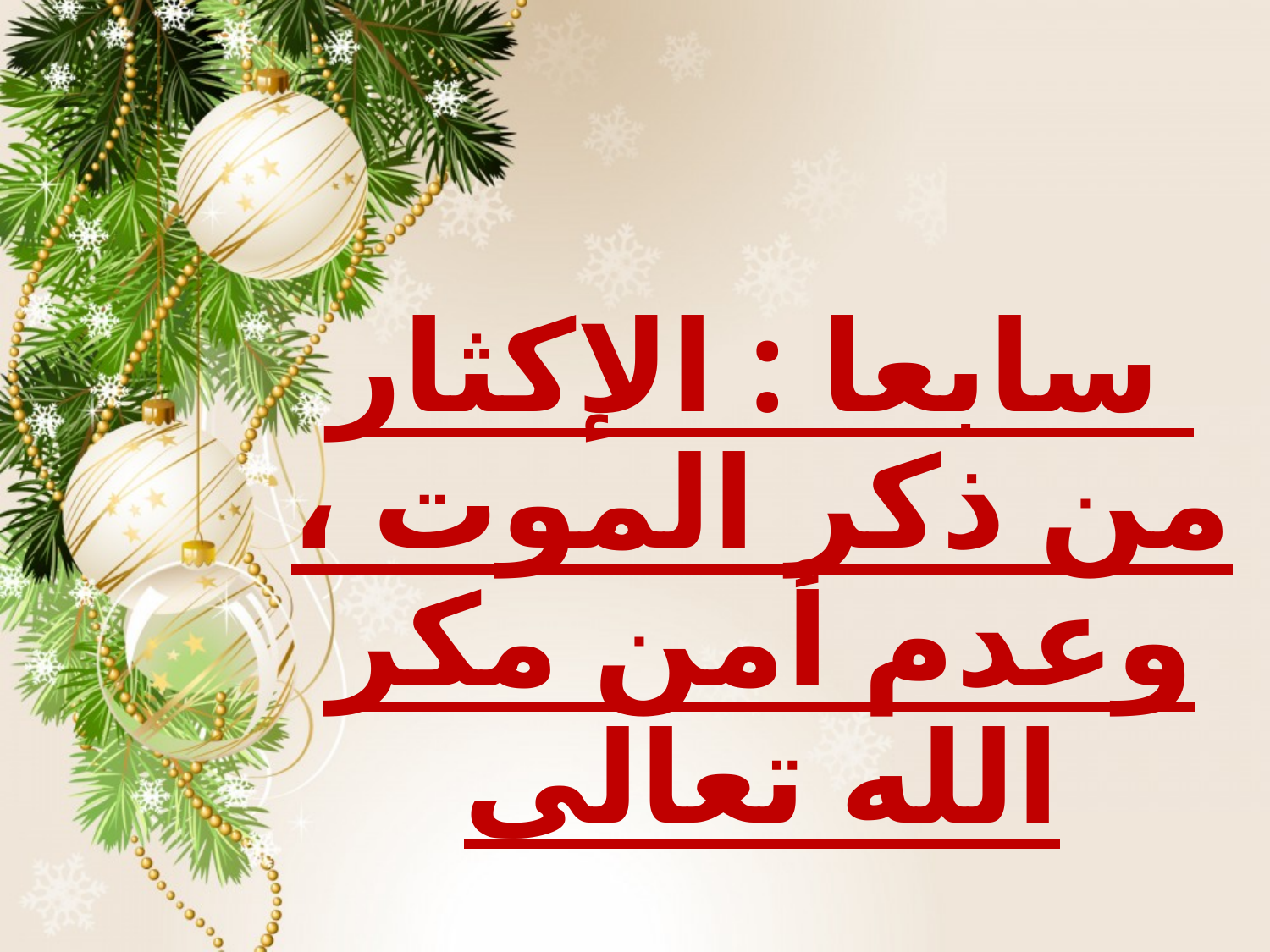

سابعا : الإكثار من ذكر الموت ، وعدم أمن مكر الله تعالى